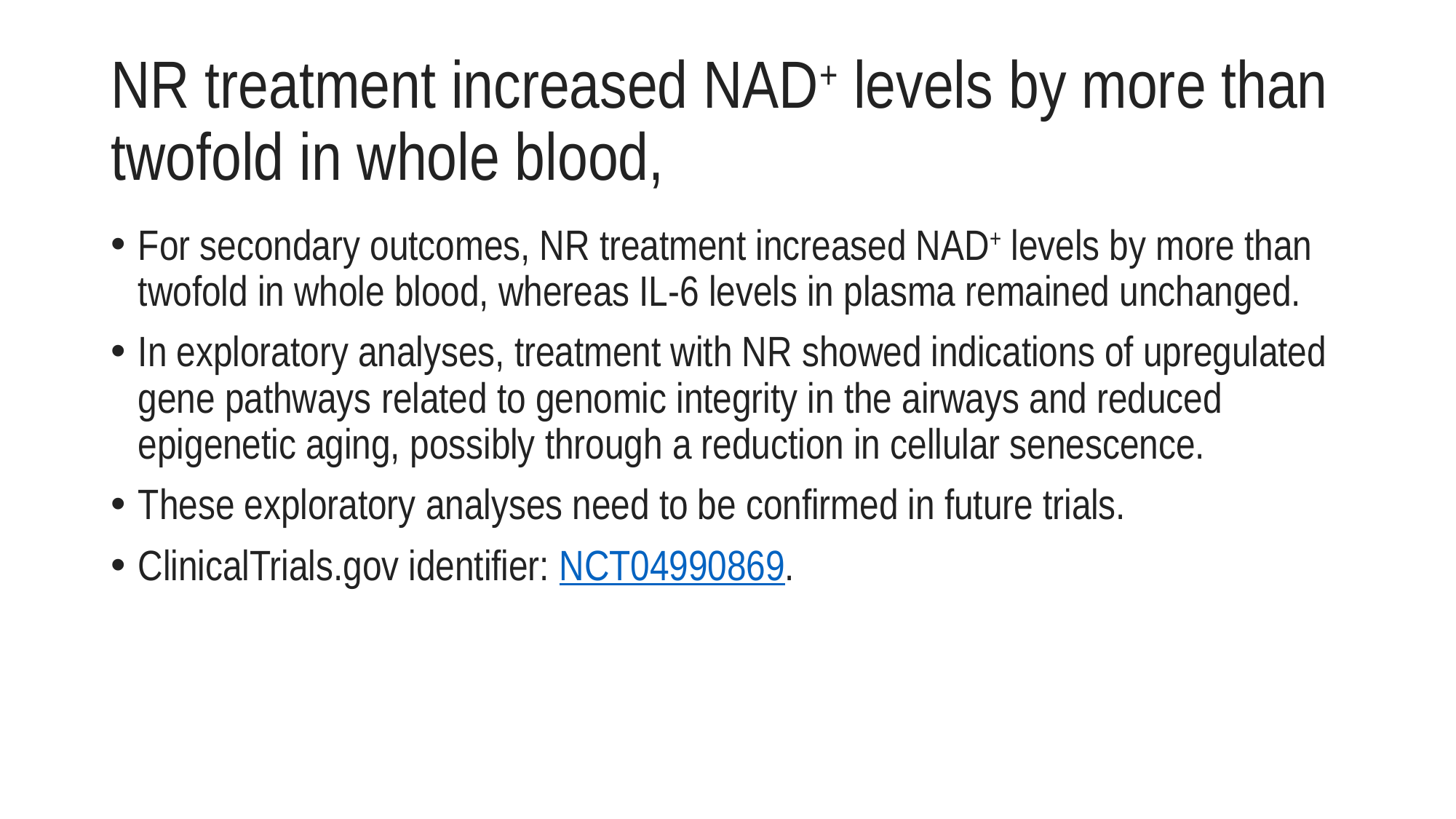

# NR treatment increased NAD+ levels by more than twofold in whole blood,
For secondary outcomes, NR treatment increased NAD+ levels by more than twofold in whole blood, whereas IL-6 levels in plasma remained unchanged.
In exploratory analyses, treatment with NR showed indications of upregulated gene pathways related to genomic integrity in the airways and reduced epigenetic aging, possibly through a reduction in cellular senescence.
These exploratory analyses need to be confirmed in future trials.
ClinicalTrials.gov identifier: NCT04990869.